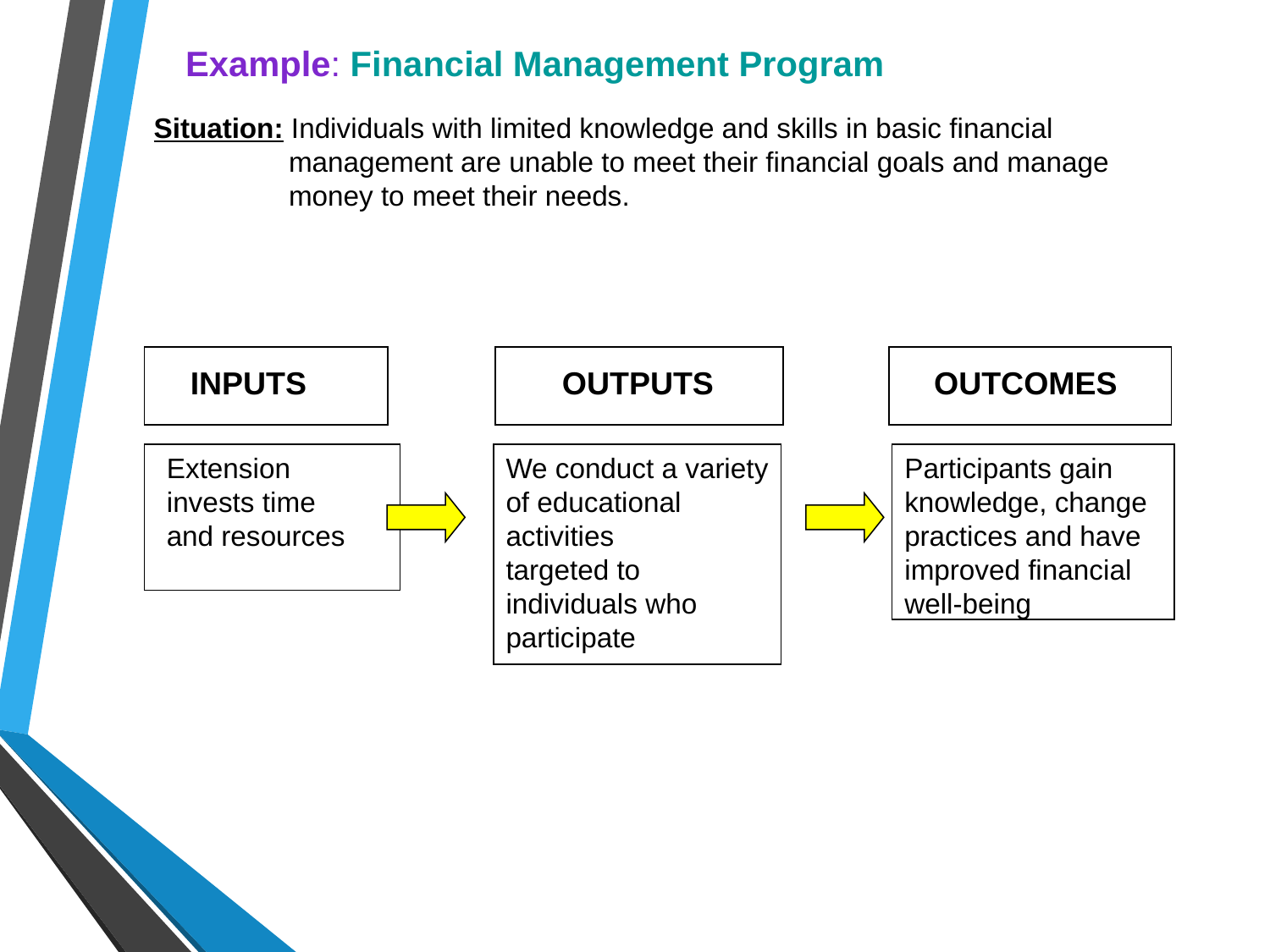

Example: Financial Management Program
Situation: Individuals with limited knowledge and skills in basic financial management are unable to meet their financial goals and manage money to meet their needs.

INPUTS
OUTPUTS
OUTCOMES
We conduct a variety of educational activities
targeted to individuals who participate
Participants gain knowledge, change practices and have improved financial well-being

Extension invests time and resources